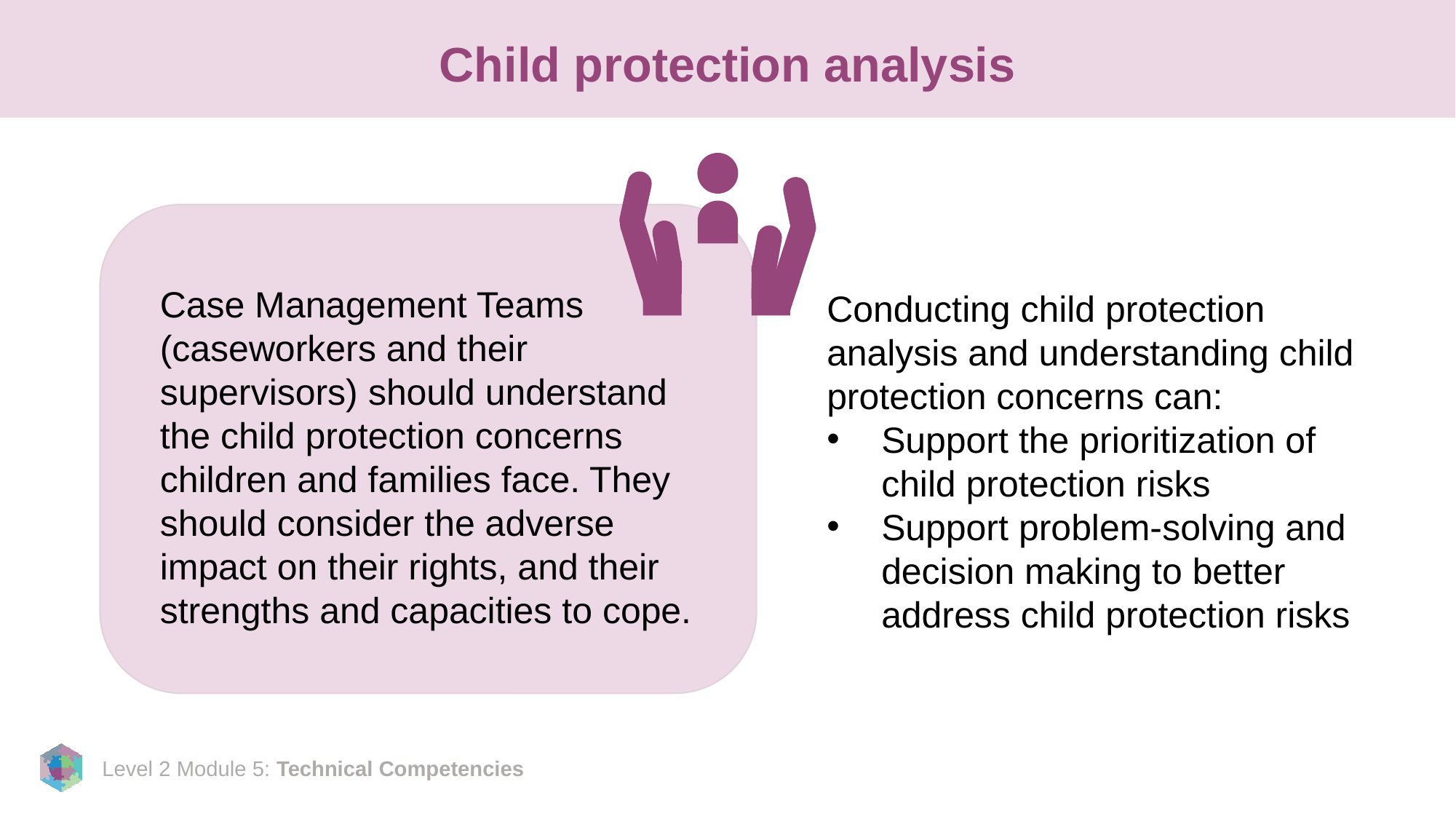

# Child protection analysis

Case Management Teams (caseworkers and their supervisors) should understand the child protection concerns children and families face. They should consider the adverse  impact on their rights, and their strengths and capacities to cope.
Conducting child protection analysis and understanding child protection concerns can:
Support the prioritization of child protection risks
Support problem-solving and decision making to better address child protection risks